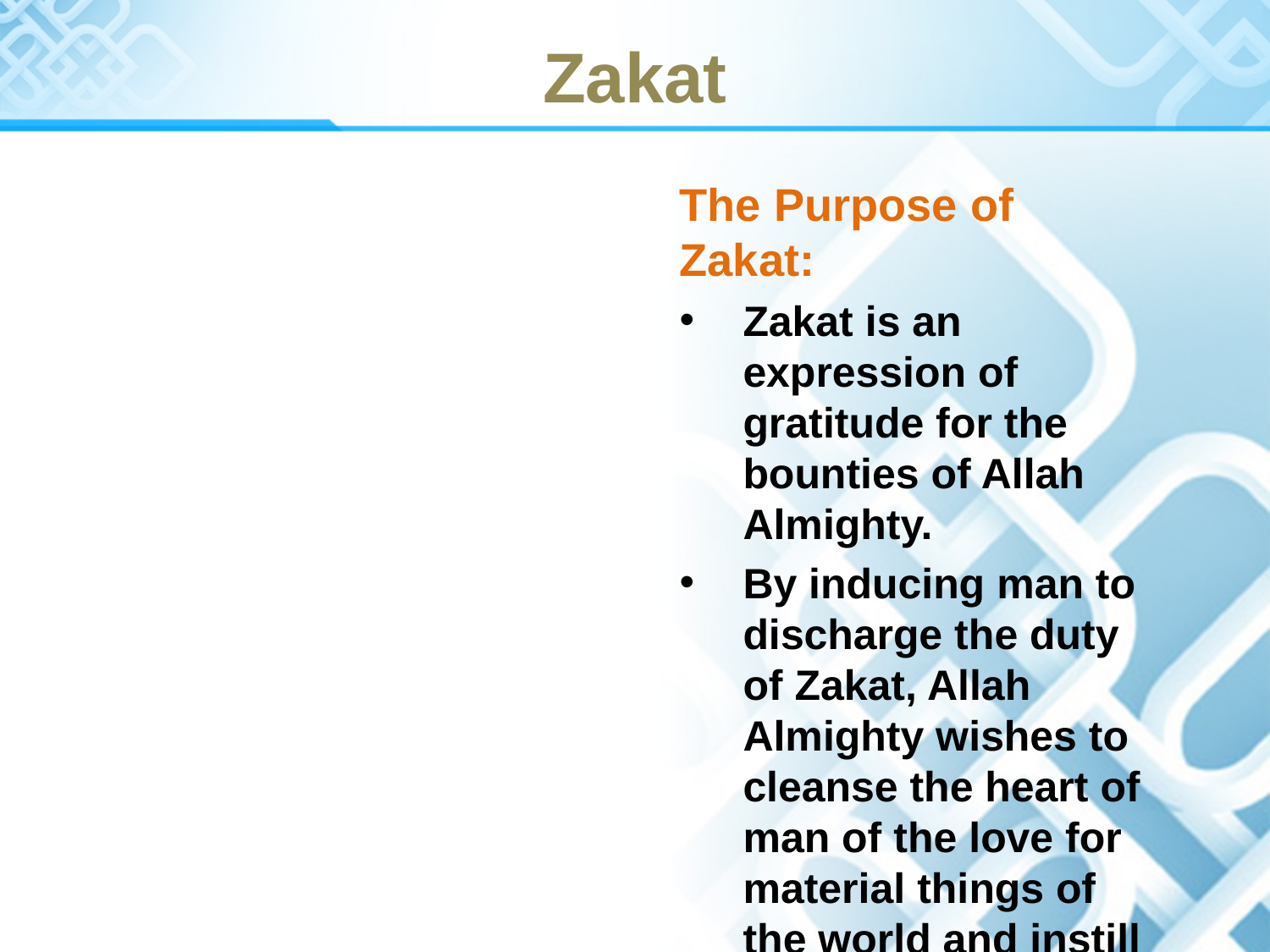

Zakat
The Purpose of Zakat:
Zakat is an expression of gratitude for the bounties of Allah Almighty.
By inducing man to discharge the duty of Zakat, Allah Almighty wishes to cleanse the heart of man of the love for material things of the world and instill in it His love.